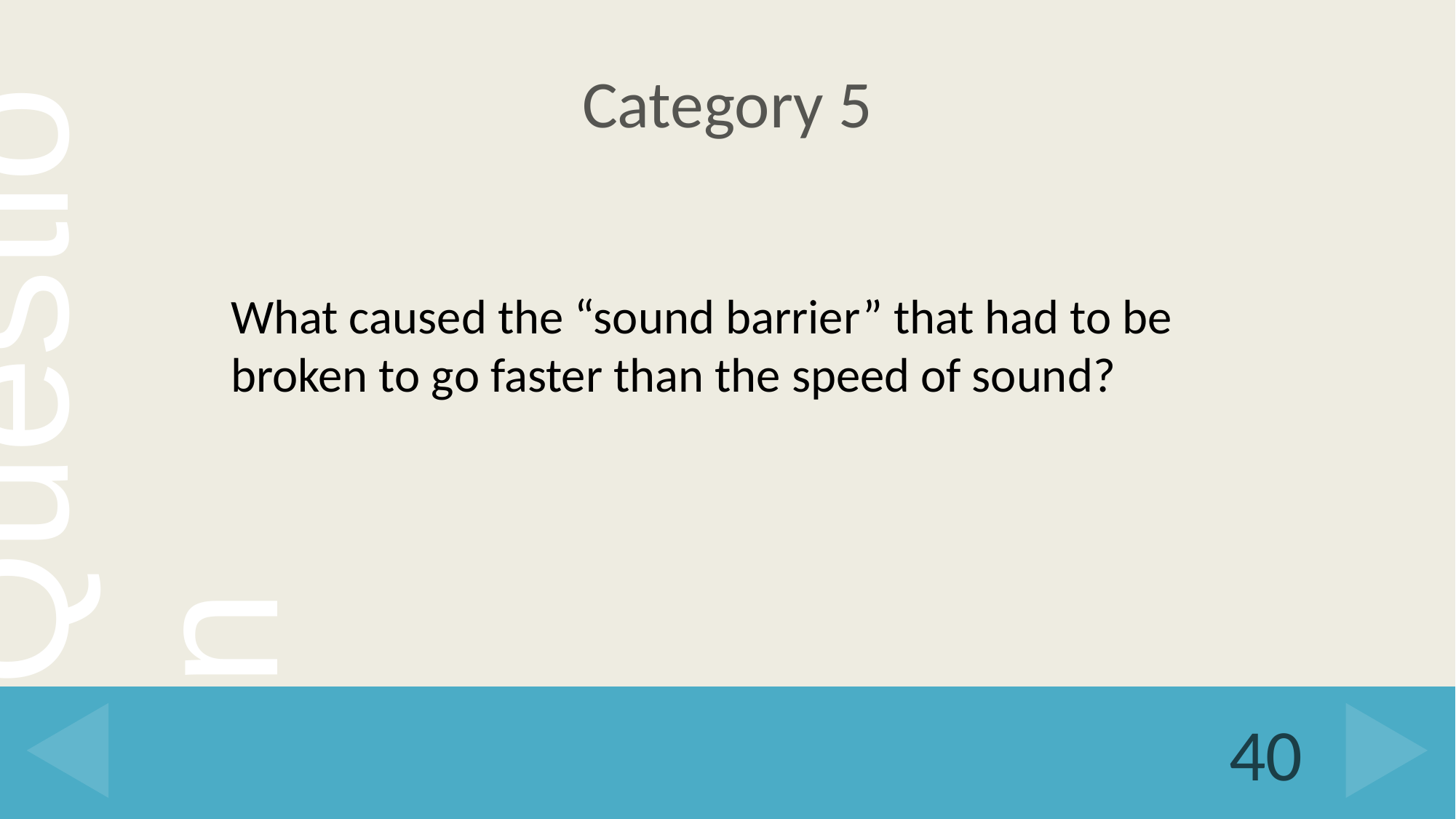

# Category 5
What caused the “sound barrier” that had to be broken to go faster than the speed of sound?
40